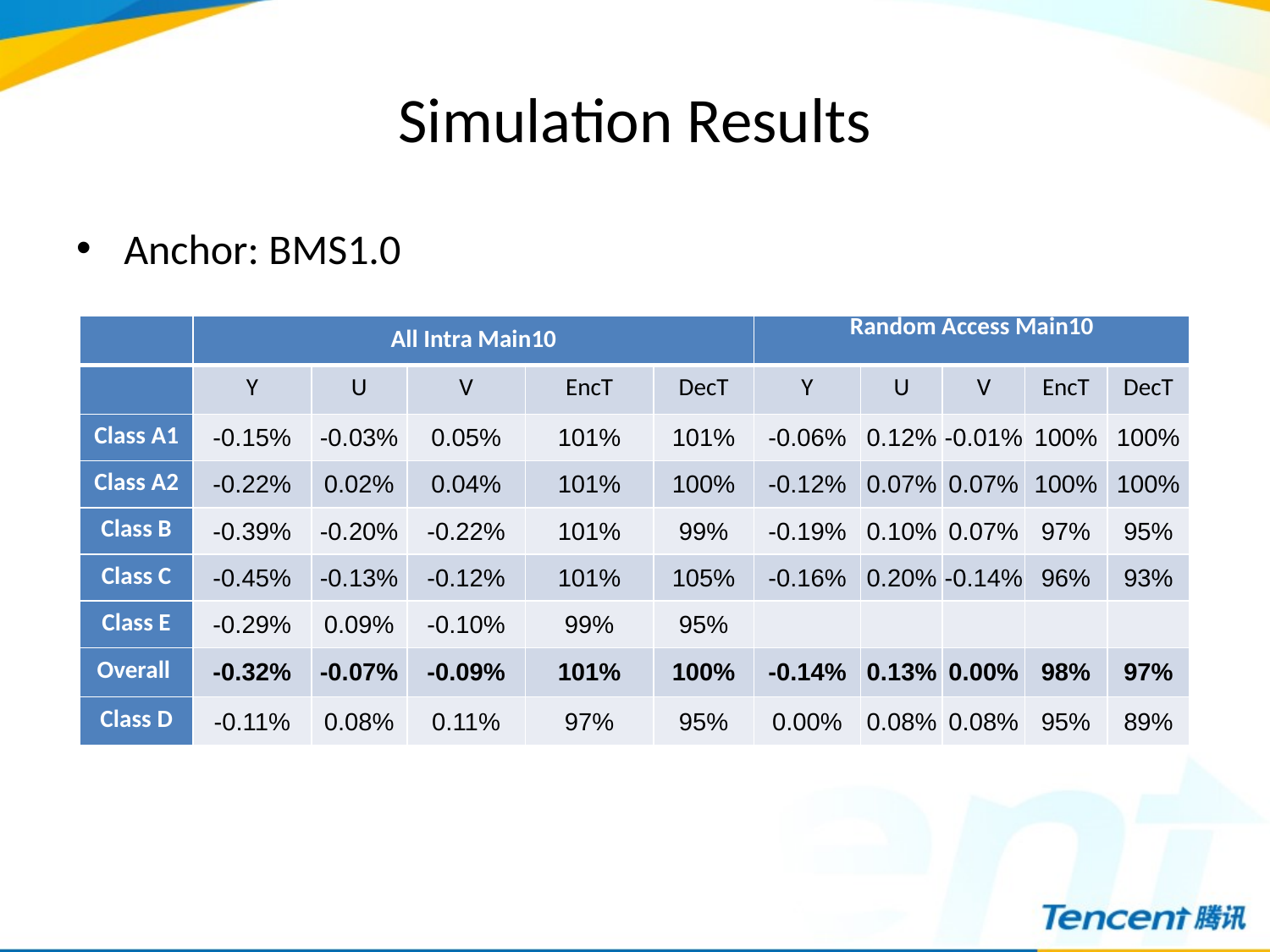

# Simulation Results
Anchor: BMS1.0

|  | All Intra Main10 |  |  |  |  | Random Access Main10 |  |  |  |  |
| --- | --- | --- | --- | --- | --- | --- | --- | --- | --- | --- |
|  | Y | U | V | EncT | DecT | Y | U | V | EncT | DecT |
| Class A1 | -0.15% | -0.03% | 0.05% | 101% | 101% | -0.06% | 0.12% | -0.01% | 100% | 100% |
| Class A2 | -0.22% | 0.02% | 0.04% | 101% | 100% | -0.12% | 0.07% | 0.07% | 100% | 100% |
| Class B | -0.39% | -0.20% | -0.22% | 101% | 99% | -0.19% | 0.10% | 0.07% | 97% | 95% |
| Class C | -0.45% | -0.13% | -0.12% | 101% | 105% | -0.16% | 0.20% | -0.14% | 96% | 93% |
| Class E | -0.29% | 0.09% | -0.10% | 99% | 95% |  |  |  |  |  |
| Overall | -0.32% | -0.07% | -0.09% | 101% | 100% | -0.14% | 0.13% | 0.00% | 98% | 97% |
| Class D | -0.11% | 0.08% | 0.11% | 97% | 95% | 0.00% | 0.08% | 0.08% | 95% | 89% |